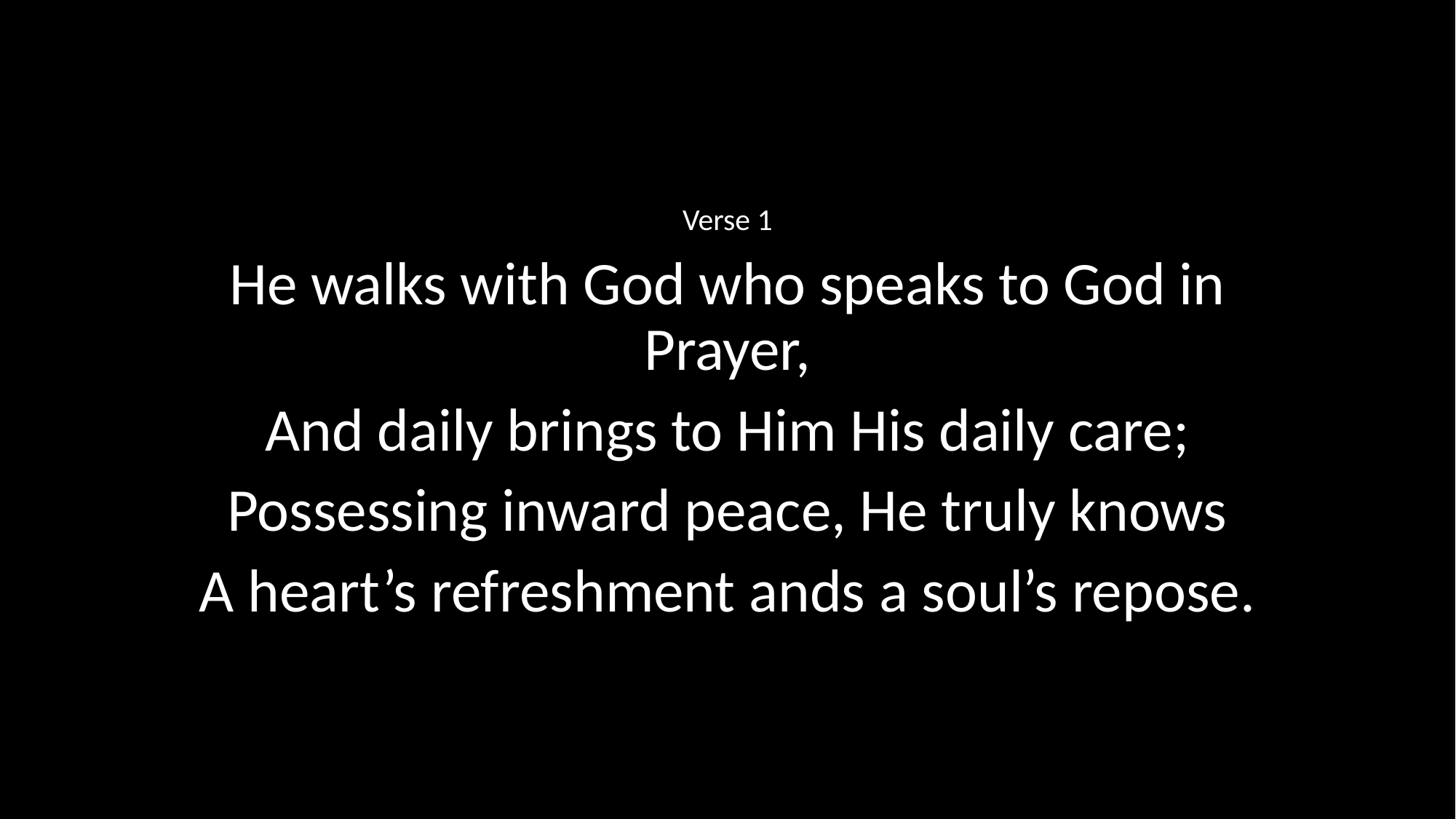

Verse 1
He walks with God who speaks to God in Prayer,
And daily brings to Him His daily care;
Possessing inward peace, He truly knows
A heart’s refreshment ands a soul’s repose.